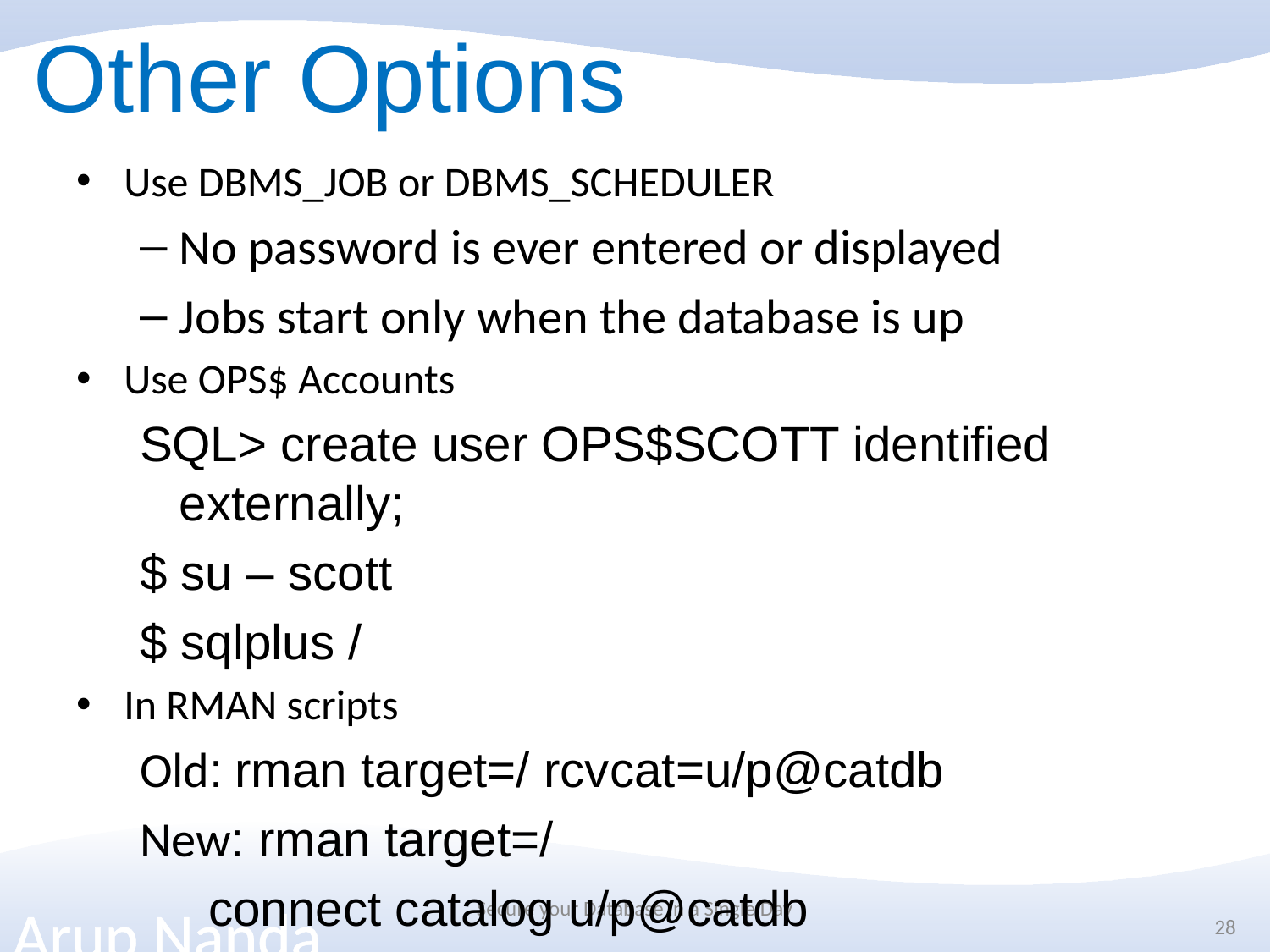

# Other Options
Use DBMS_JOB or DBMS_SCHEDULER
No password is ever entered or displayed
Jobs start only when the database is up
Use OPS$ Accounts
SQL> create user OPS$SCOTT identified externally;
$ su – scott
$ sqlplus /
In RMAN scripts
Old: rman target=/ rcvcat=u/p@catdb
New: rman target=/
     connect catalog u/p@catdb
Secure your Database in a Single Day
28